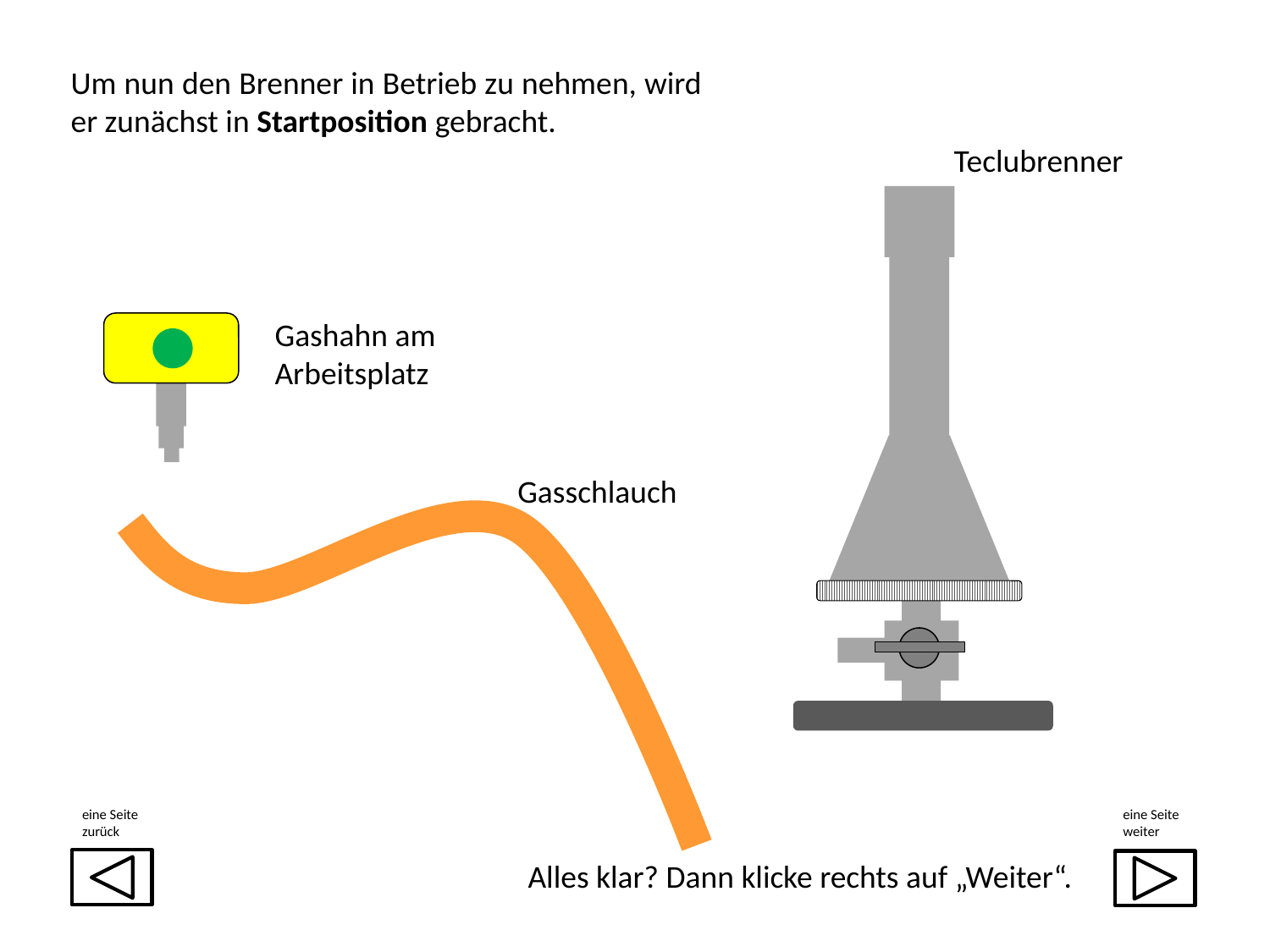

Um nun den Brenner in Betrieb zu nehmen, wird er zunächst in Startposition gebracht.

Teclubrenner

Gashahn am
Arbeitsplatz

Gasschlauch

eine Seite
zurück
eine Seite
weiter

Alles klar? Dann klicke rechts auf „Weiter“.